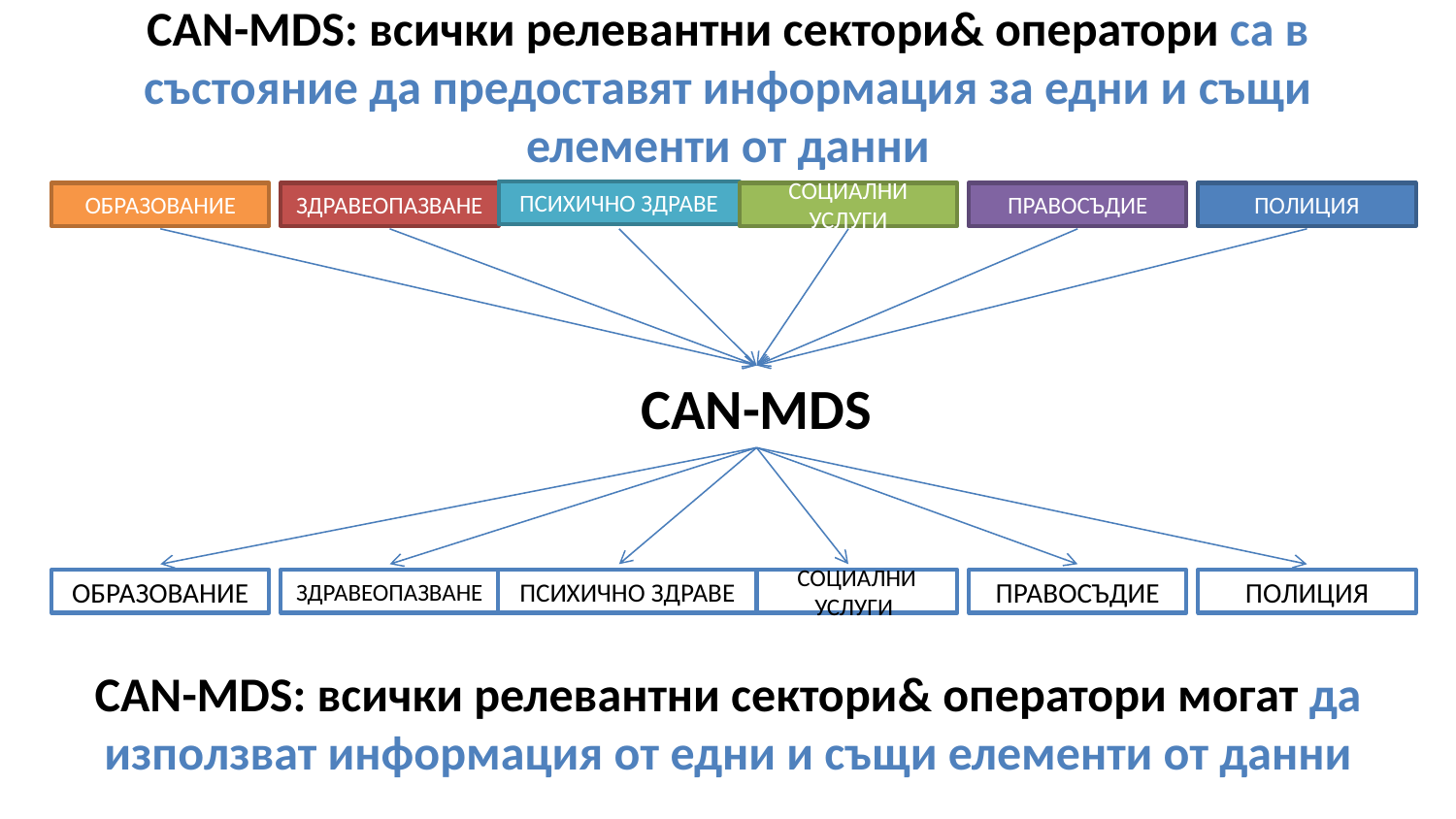

# CAN-MDS: всички релевантни сектори& оператори са в състояние да предоставят информация за едни и същи елементи от данни
ПСИХИЧНО ЗДРАВЕ
ОБРАЗОВАНИЕ
ЗДРАВЕОПАЗВАНЕ
СОЦИАЛНИ УСЛУГИ
ПРАВОСЪДИЕ
ПОЛИЦИЯ
CAN-MDS
ОБРАЗОВАНИЕ
ЗДРАВЕОПАЗВАНЕ
ПСИХИЧНО ЗДРАВЕ
СОЦИАЛНИ УСЛУГИ
ПРАВОСЪДИЕ
ПОЛИЦИЯ
CAN-MDS: всички релевантни сектори& оператори могат да използват информация от едни и същи елементи от данни